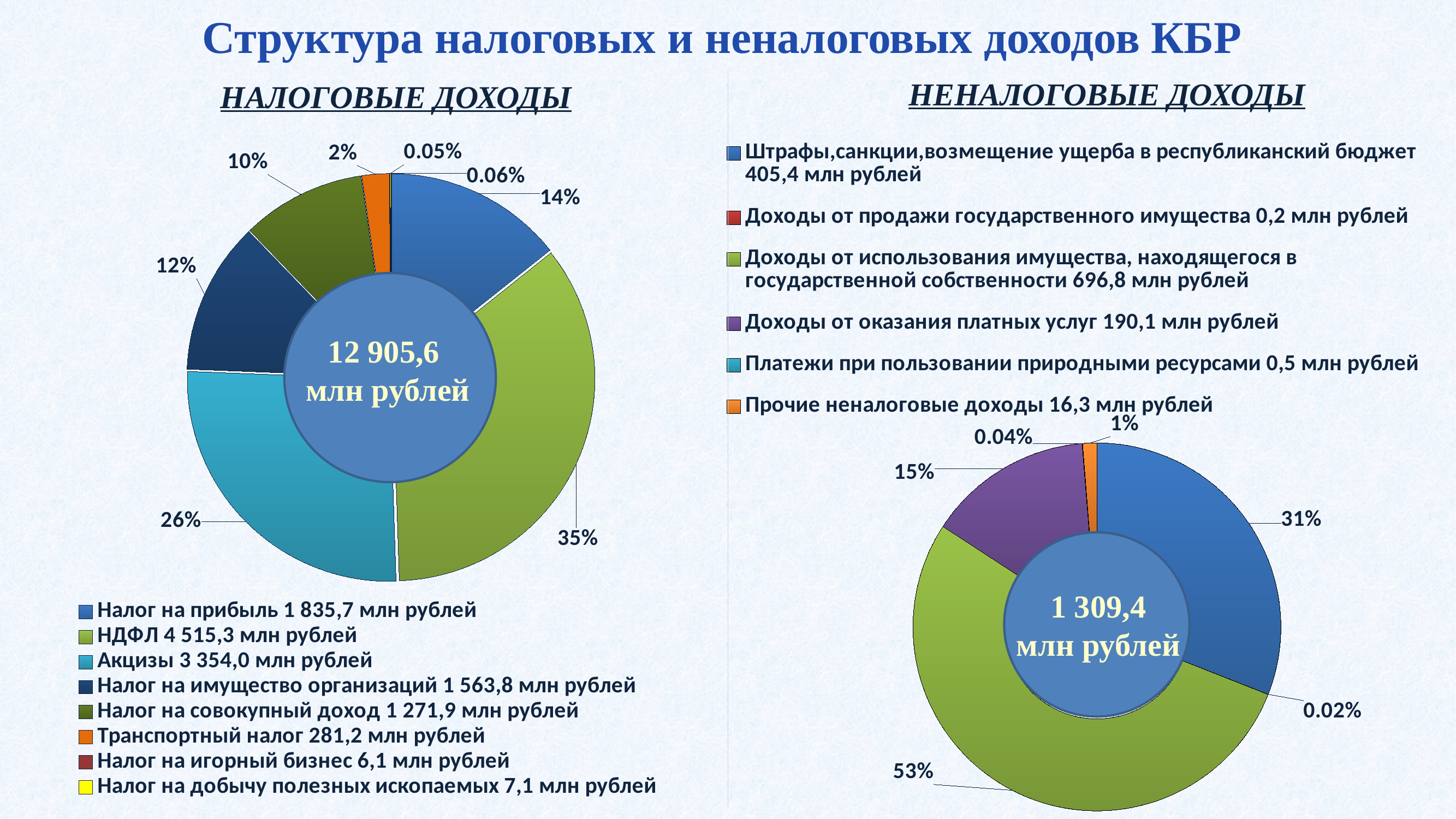

# Структура налоговых и неналоговых доходов КБР
НЕНАЛОГОВЫЕ ДОХОДЫ
НАЛОГОВЫЕ ДОХОДЫ

### Chart

| Category | Столбец1 |
|---|---|
| Штрафы,санкции,возмещение ущерба в республиканский бюджет 405,4 млн рублей | 405.4 |
| Доходы от продажи государственного имущества 0,2 млн рублей | 0.2 |
| Доходы от использования имущества, находящегося в государственной собственности 696,8 млн рублей | 696.8 |
| Доходы от оказания платных услуг 190,1 млн рублей | 190.1 |
| Платежи при пользовании природными ресурсами 0,5 млн рублей | 0.5 |
| Прочие неналоговые доходы 16,3 млн рублей | 16.3 |

### Chart

| Category | Налоговые доходы |
|---|---|
| Налог на прибыль 1 835,7 млн рублей | 1835.7 |
| НДФЛ 4 515,3 млн рублей | 4515.3 |
| Акцизы 3 354,0 млн рублей | 3354.0 |
| Налог на имущество организаций 1 563,8 млн рублей | 1563.8 |
| Налог на совокупный доход 1 271,9 млн рублей | 1271.9 |
| Транспортный налог 281,2 млн рублей | 281.2 |
| Налог на игорный бизнес 6,1 млн рублей | 6.1 |
| Налог на добычу полезных ископаемых 7,1 млн рублей | 7.1 |
12 905,6
млн рублей

1 309,4
млн рублей